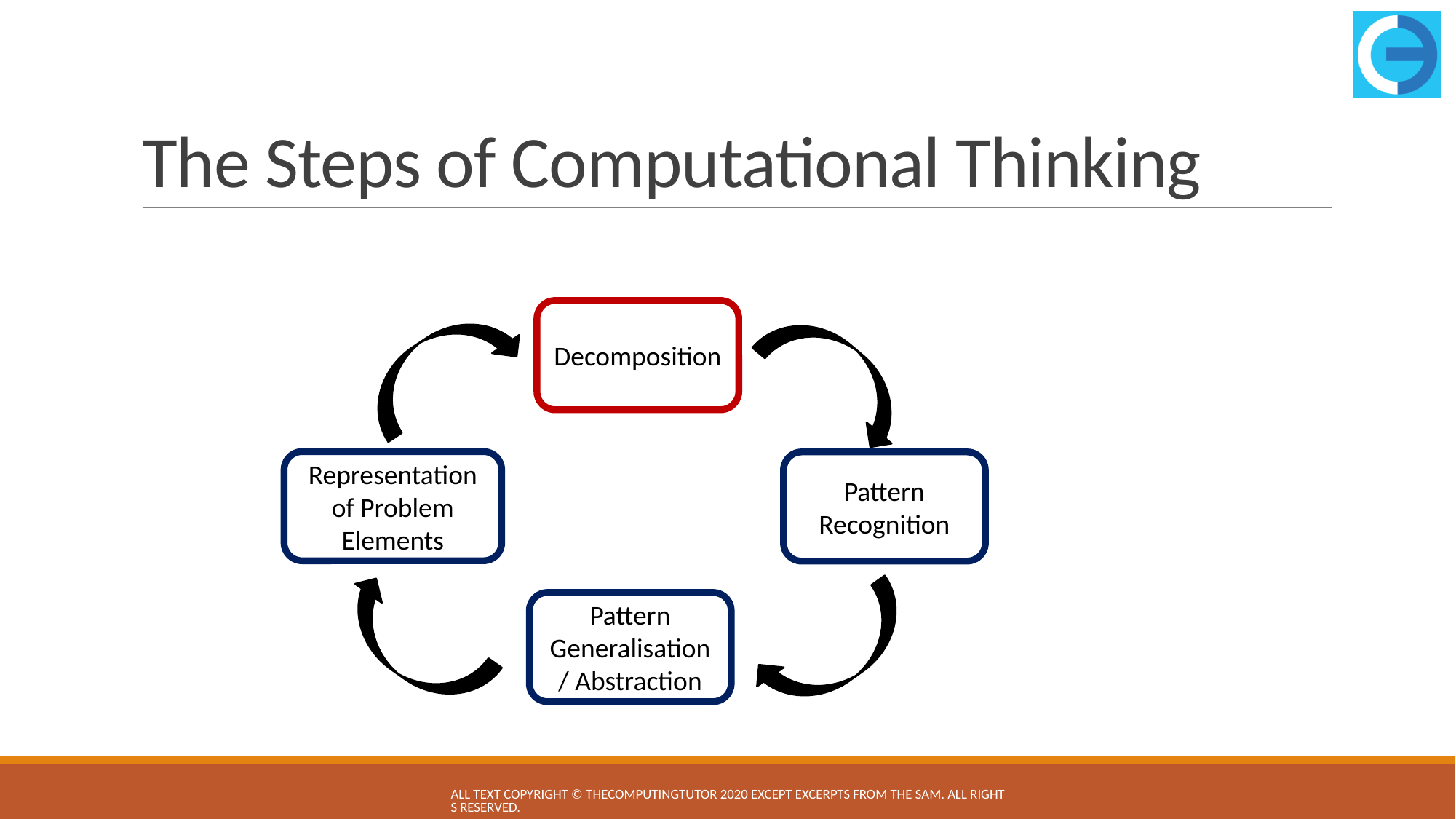

# The Steps of Computational Thinking

Decomposition
Representation of Problem Elements
Pattern Recognition

Pattern Generalisation / Abstraction
All text copyright © TheComputingTutor 2020 except excerpts from the SAM. All rights Reserved.